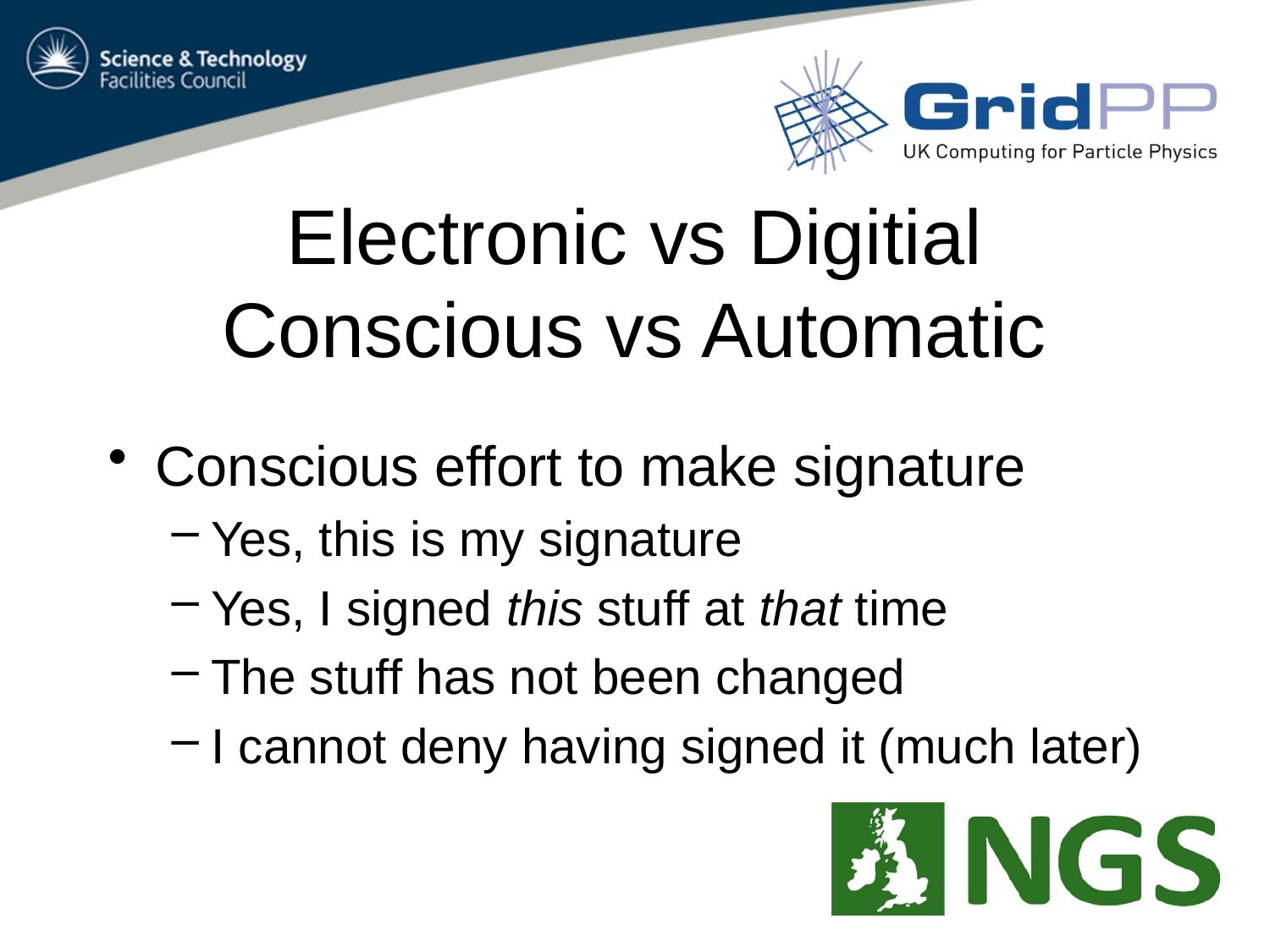

# Electronic vs Digitial Conscious vs Automatic
Conscious effort to make signature
Yes, this is my signature
Yes, I signed this stuff at that time
The stuff has not been changed
I cannot deny having signed it (much later)